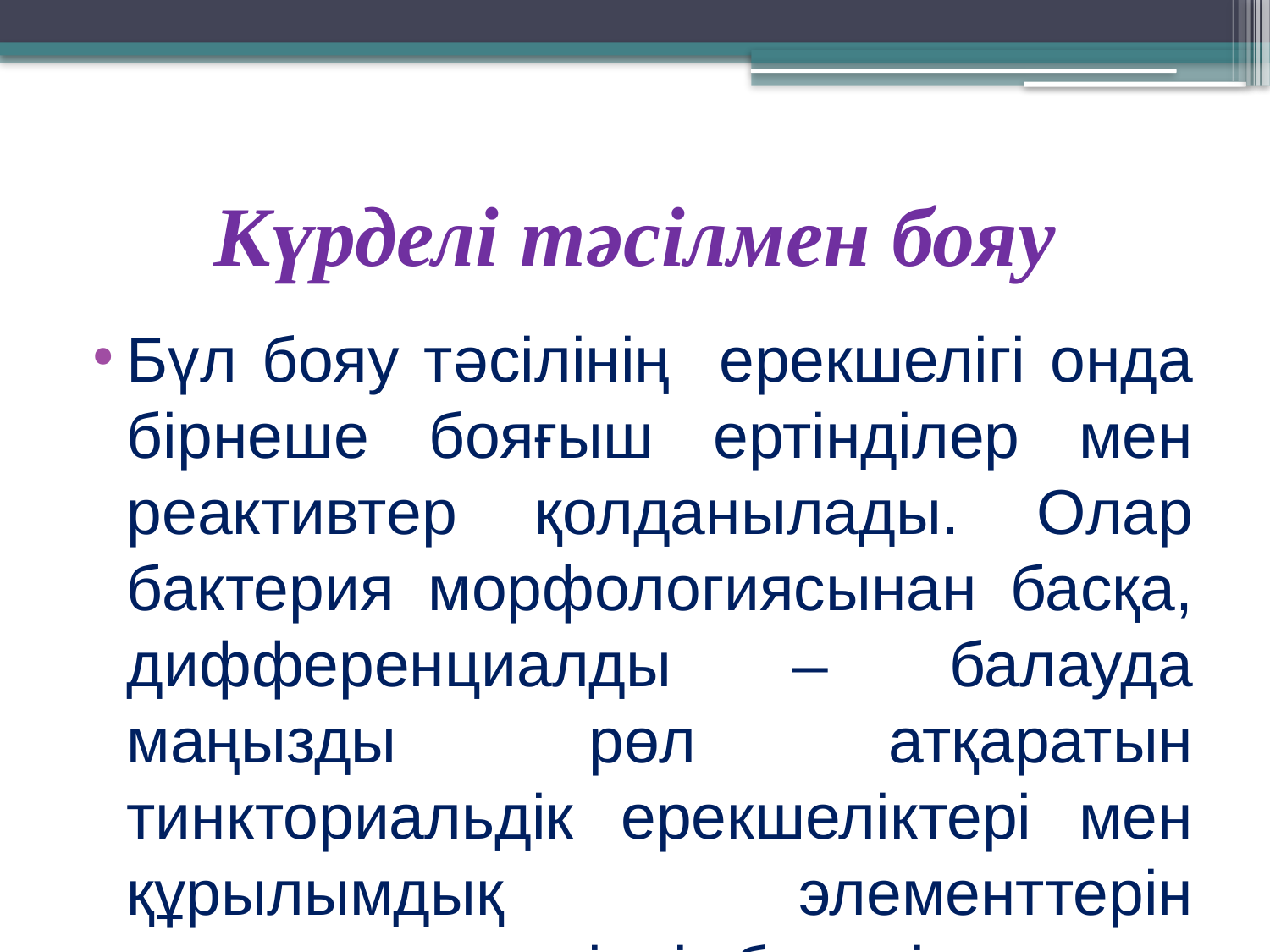

# Күрделі тәсілмен бояу
Бүл бояу тәсілінің  ерекшелігі онда бірнеше бояғыш ертінділер мен реактивтер қолданылады. Олар бактерия морфологиясынан басқа, дифференциалды – балауда маңызды рөл атқаратын тинкториальдік ерекшеліктері мен құрылымдық элементтерін анықтауға мүмкіндік береді.